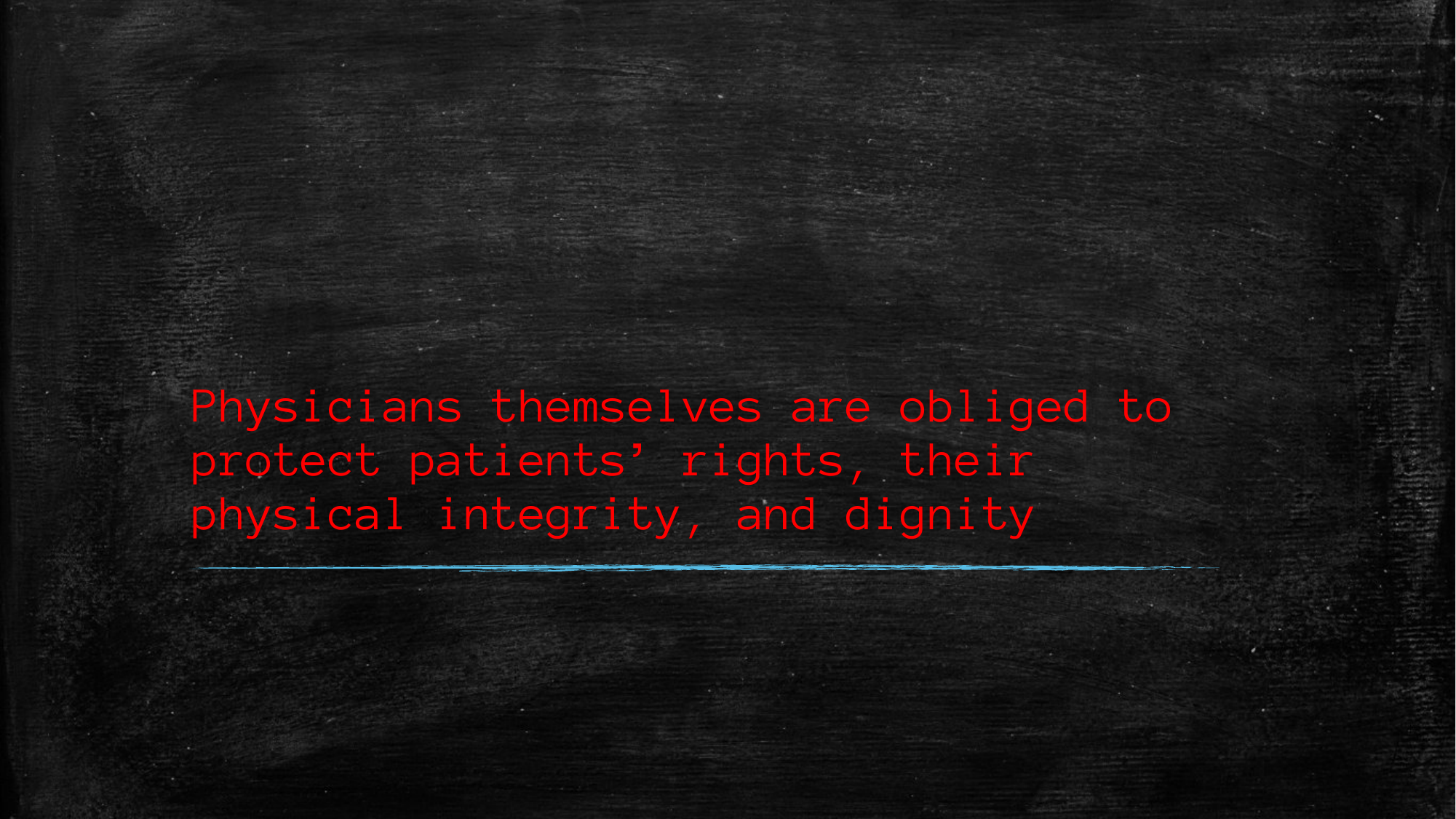

# Physicians themselves are obliged to protect patients’ rights, their physical integrity, and dignity